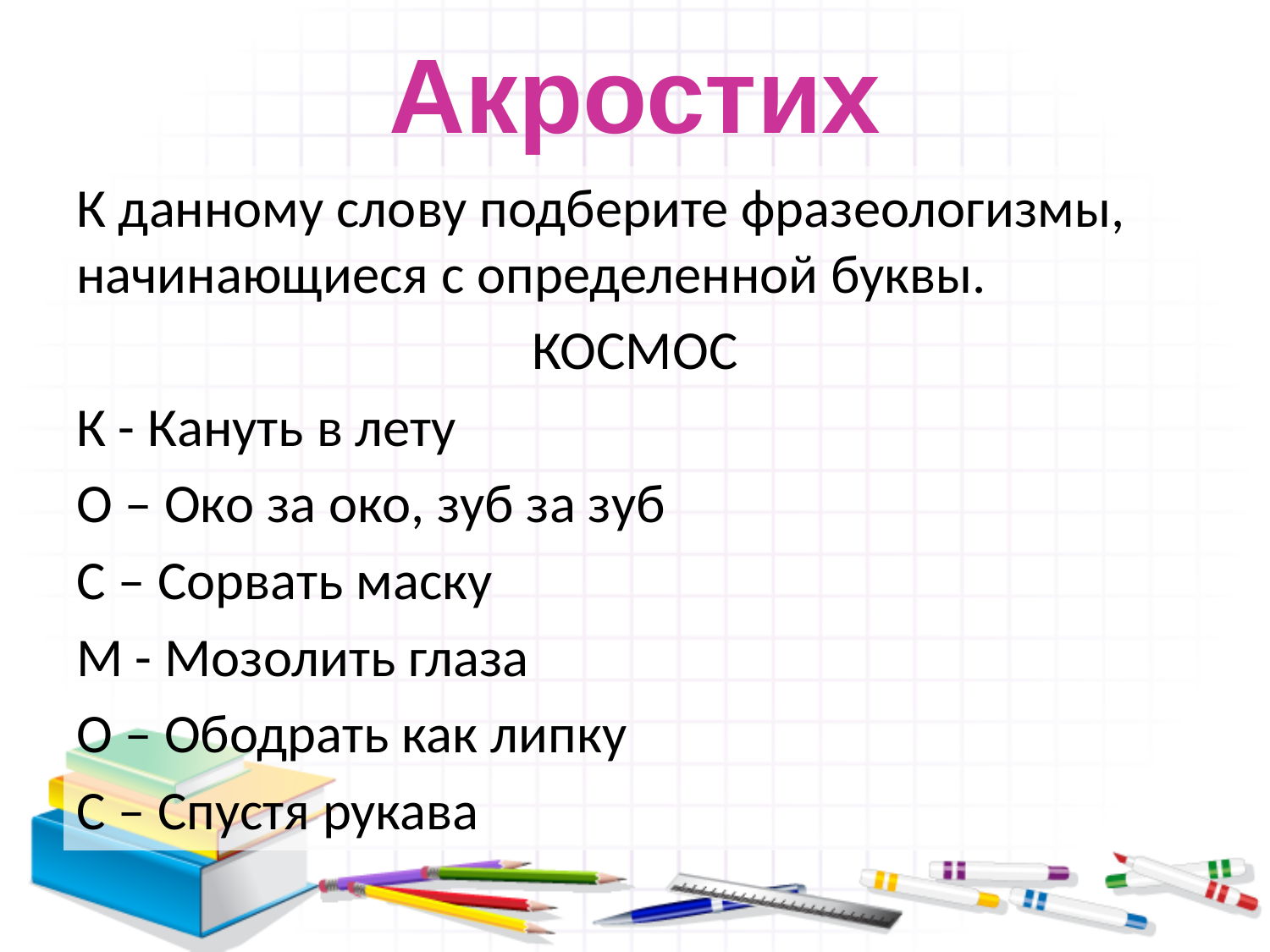

# Акростих
К данному слову подберите фразеологизмы, начинающиеся с определенной буквы.
КОСМОС
К - Кануть в лету
О – Око за око, зуб за зуб
С – Сорвать маску
М - Мозолить глаза
О – Ободрать как липку
С – Спустя рукава